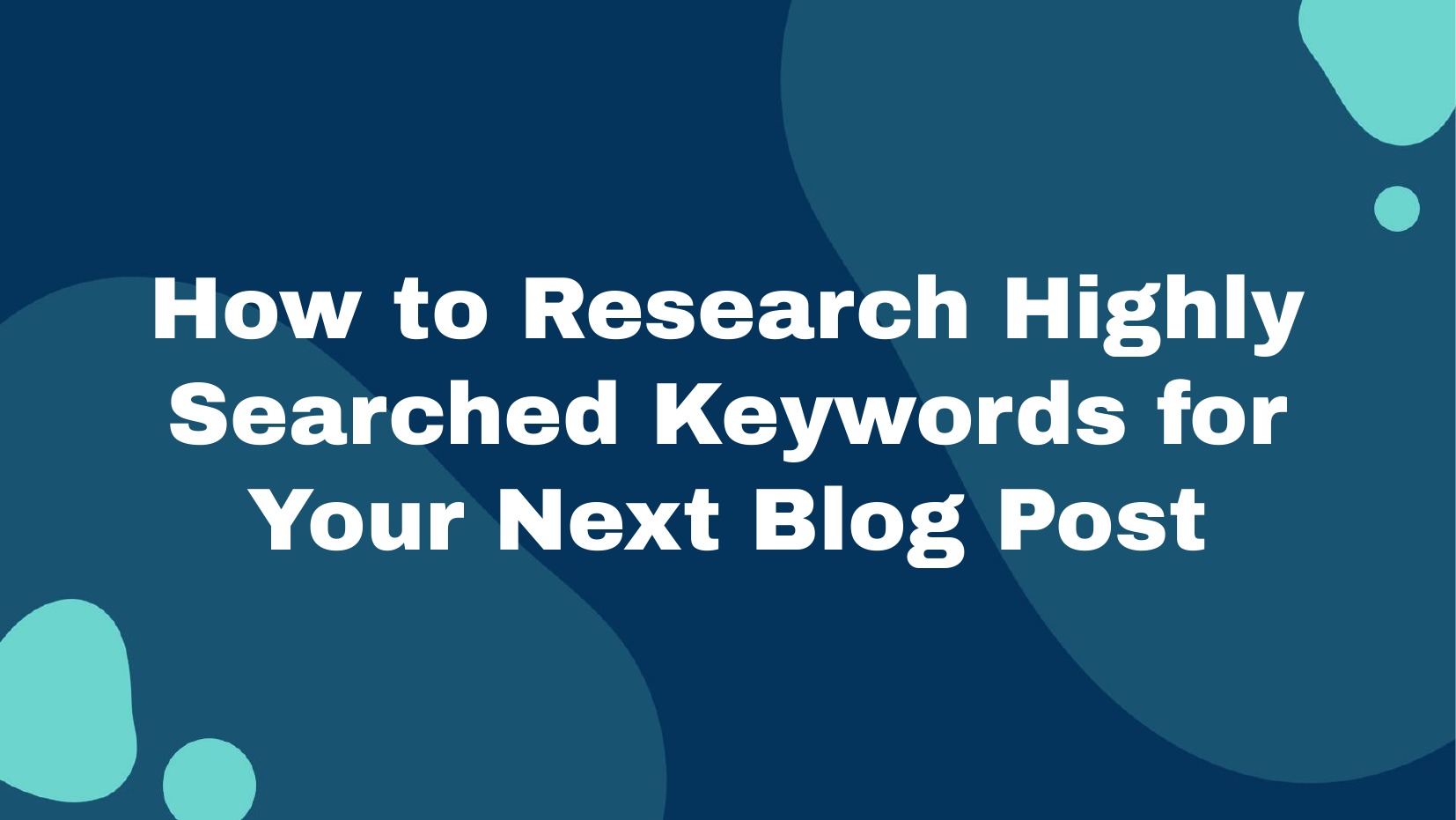

How to Research Highly Searched Keywords for Your Next Blog Post